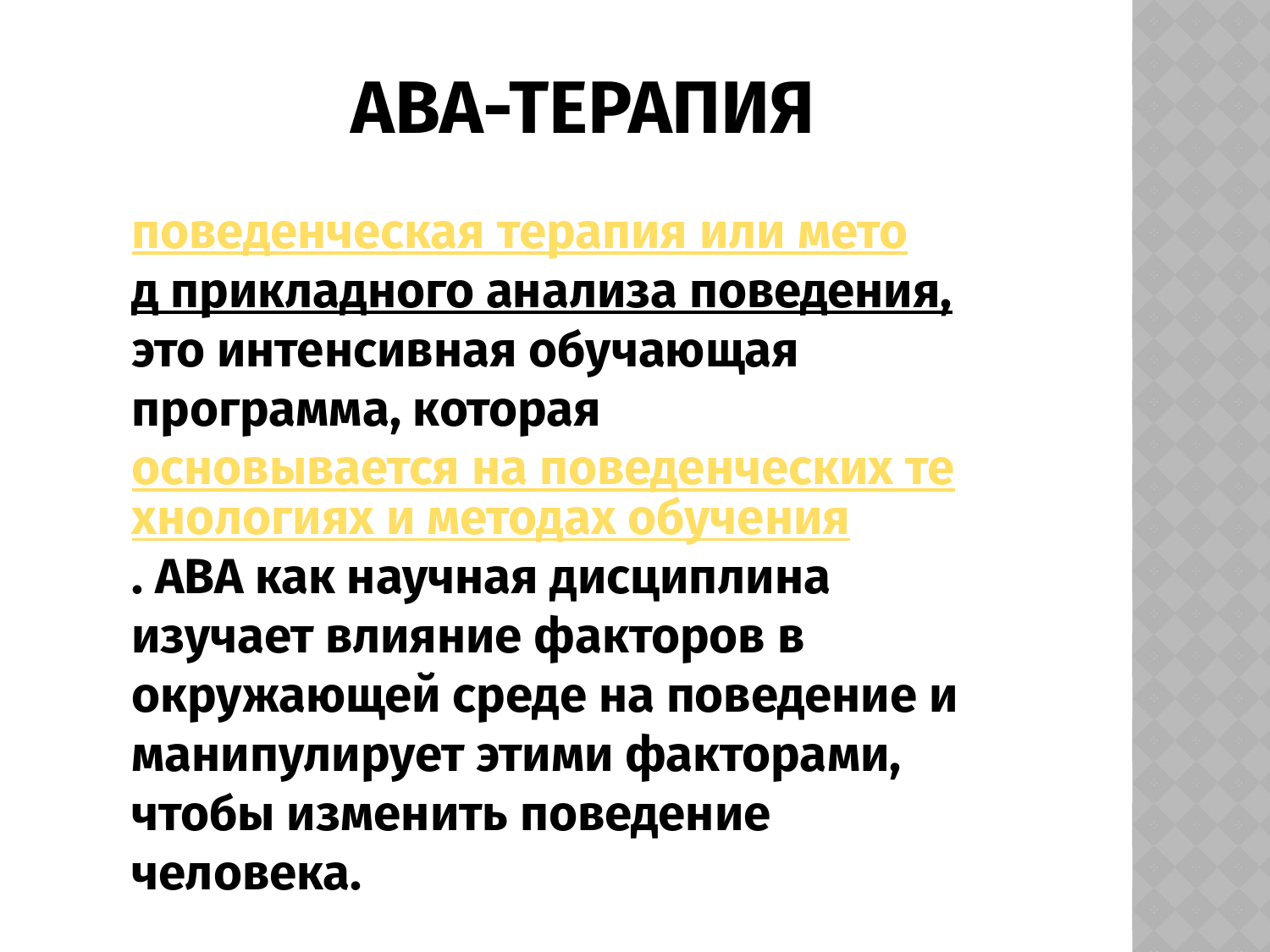

# АВА-терапия

поведенческая терапия или метод прикладного анализа поведения, это интенсивная обучающая программа, которая основывается на поведенческих технологиях и методах обучения. АВА как научная дисциплина изучает влияние факторов в окружающей среде на поведение и манипулирует этими факторами, чтобы изменить поведение человека.